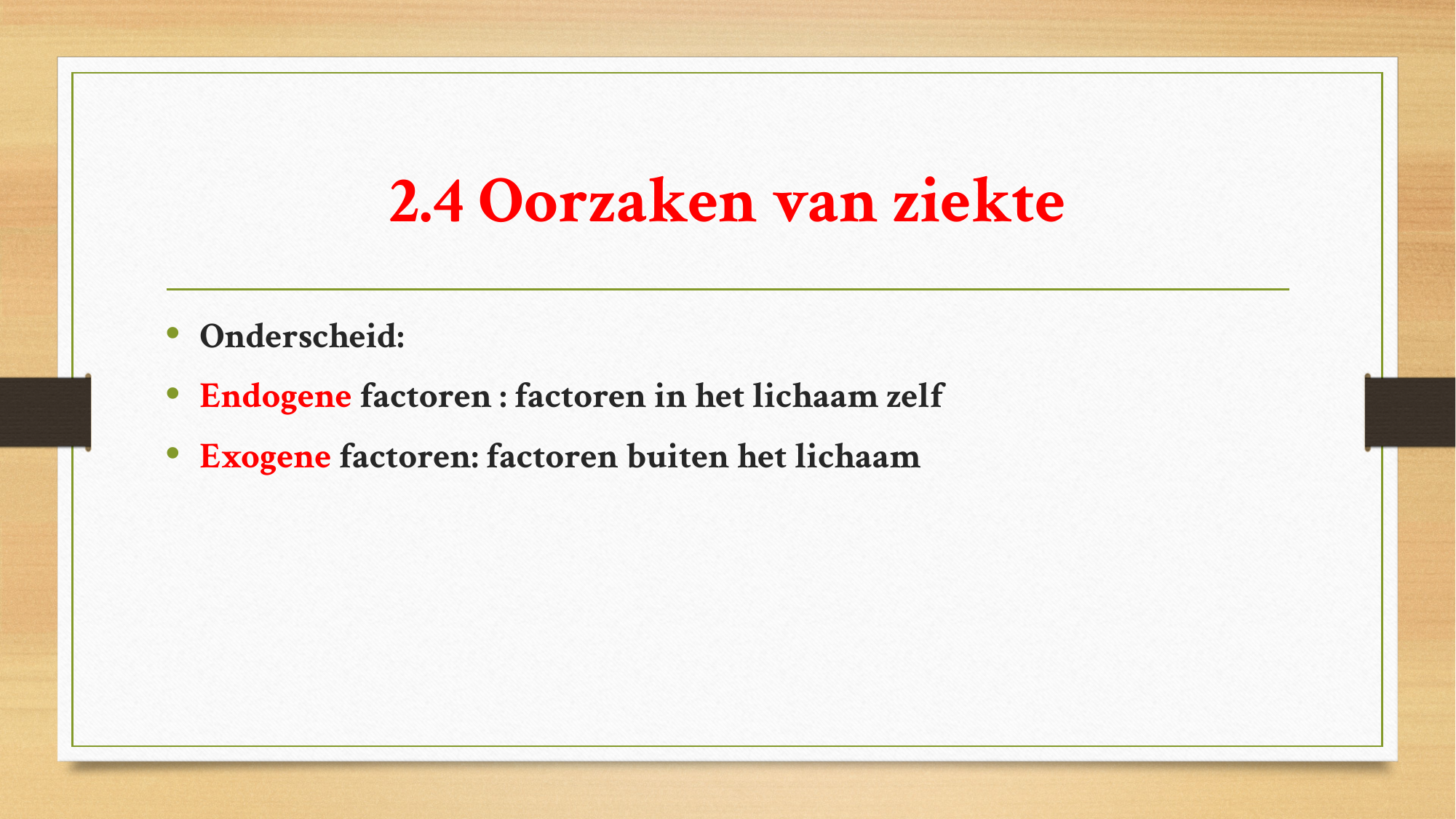

# 2.4 Oorzaken van ziekte
Onderscheid:
Endogene factoren : factoren in het lichaam zelf
Exogene factoren: factoren buiten het lichaam